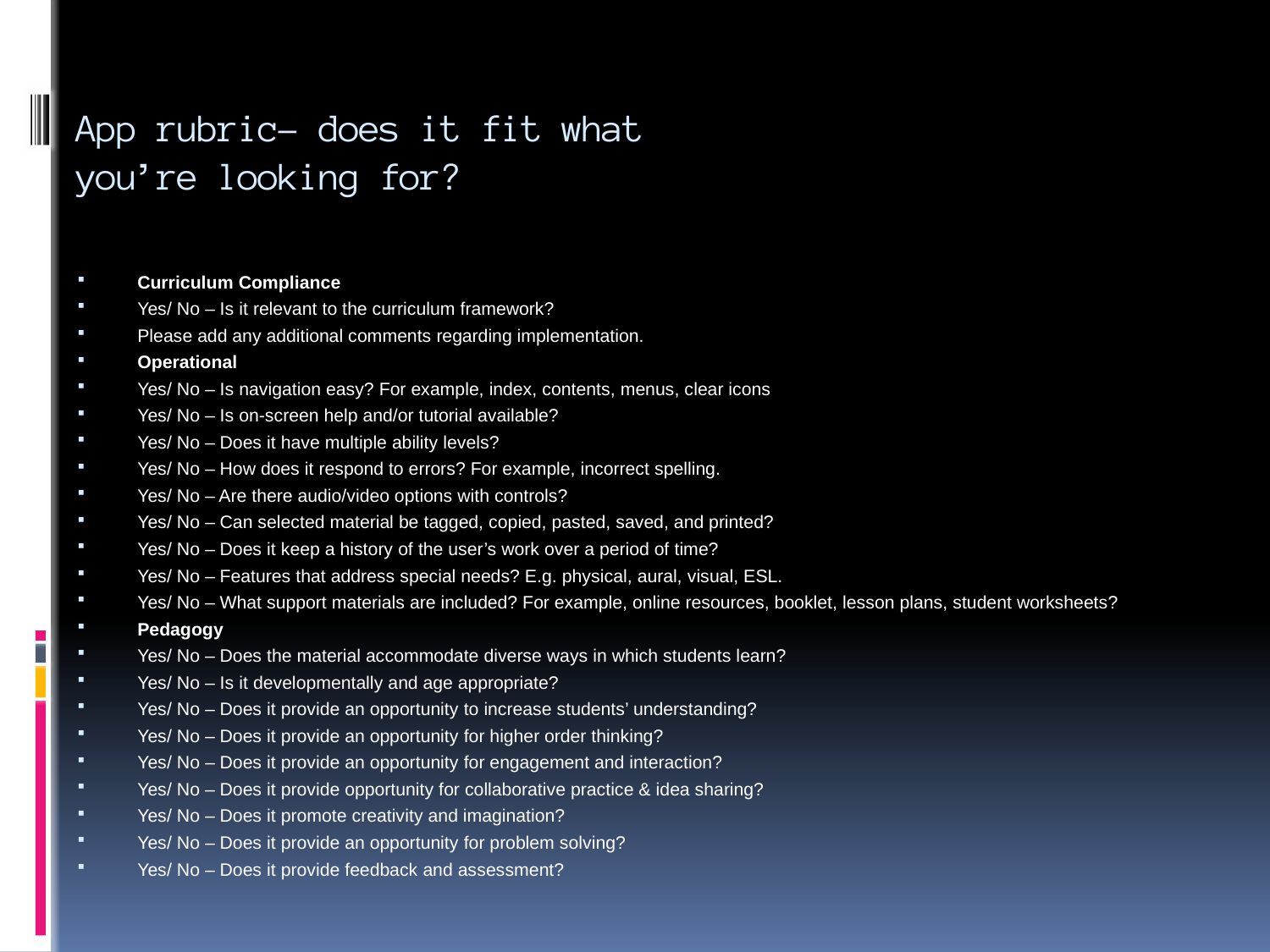

# App rubric- does it fit what you’re looking for?
Curriculum Compliance
Yes/ No – Is it relevant to the curriculum framework?
Please add any additional comments regarding implementation.
Operational
Yes/ No – Is navigation easy? For example, index, contents, menus, clear icons
Yes/ No – Is on-screen help and/or tutorial available?
Yes/ No – Does it have multiple ability levels?
Yes/ No – How does it respond to errors? For example, incorrect spelling.
Yes/ No – Are there audio/video options with controls?
Yes/ No – Can selected material be tagged, copied, pasted, saved, and printed?
Yes/ No – Does it keep a history of the user’s work over a period of time?
Yes/ No – Features that address special needs? E.g. physical, aural, visual, ESL.
Yes/ No – What support materials are included? For example, online resources, booklet, lesson plans, student worksheets?
Pedagogy
Yes/ No – Does the material accommodate diverse ways in which students learn?
Yes/ No – Is it developmentally and age appropriate?
Yes/ No – Does it provide an opportunity to increase students’ understanding?
Yes/ No – Does it provide an opportunity for higher order thinking?
Yes/ No – Does it provide an opportunity for engagement and interaction?
Yes/ No – Does it provide opportunity for collaborative practice & idea sharing?
Yes/ No – Does it promote creativity and imagination?
Yes/ No – Does it provide an opportunity for problem solving?
Yes/ No – Does it provide feedback and assessment?